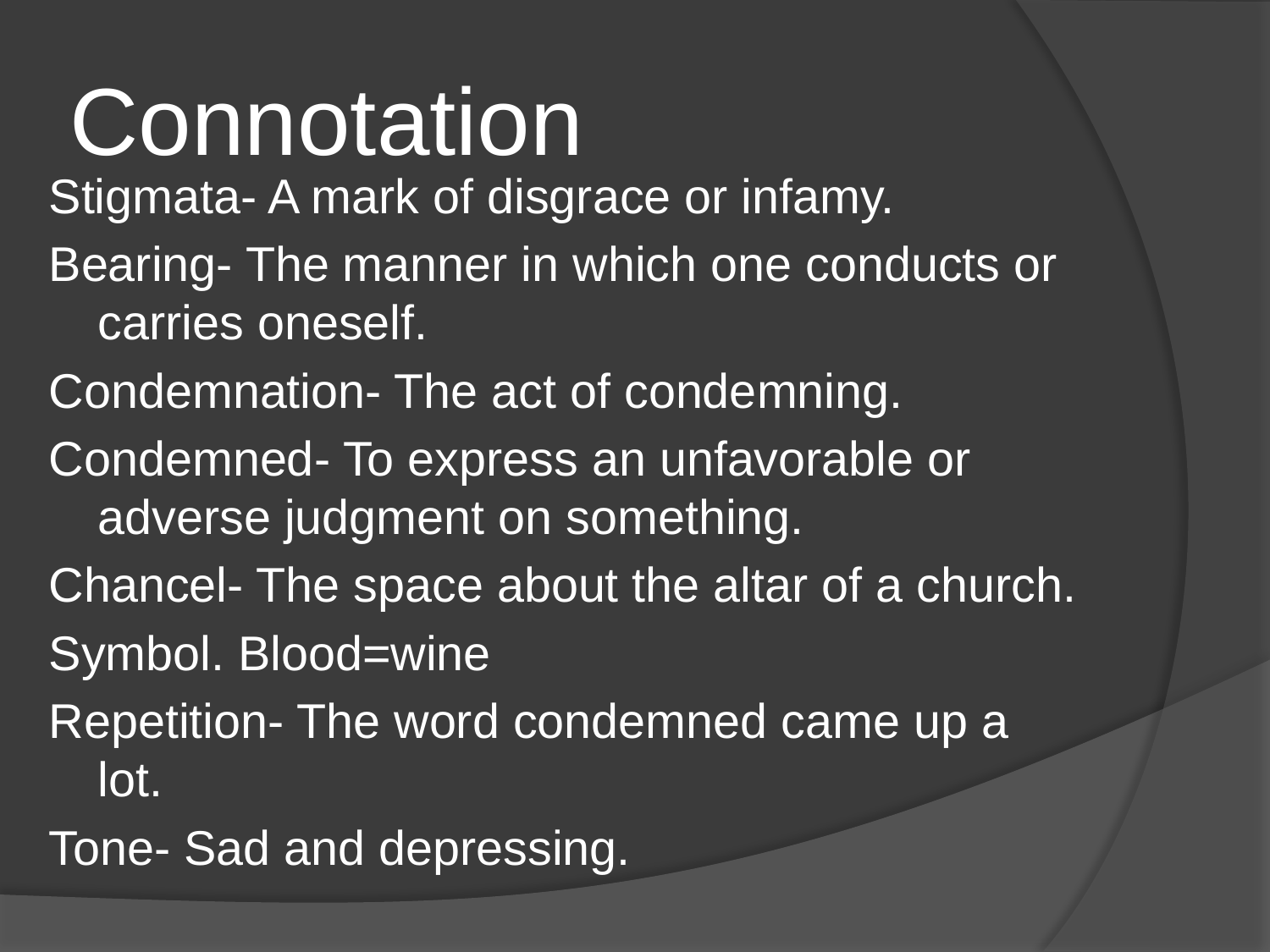

# Connotation
Stigmata- A mark of disgrace or infamy.
Bearing- The manner in which one conducts or carries oneself.
Condemnation- The act of condemning.
Condemned- To express an unfavorable or adverse judgment on something.
Chancel- The space about the altar of a church.
Symbol. Blood=wine
Repetition- The word condemned came up a lot.
Tone- Sad and depressing.